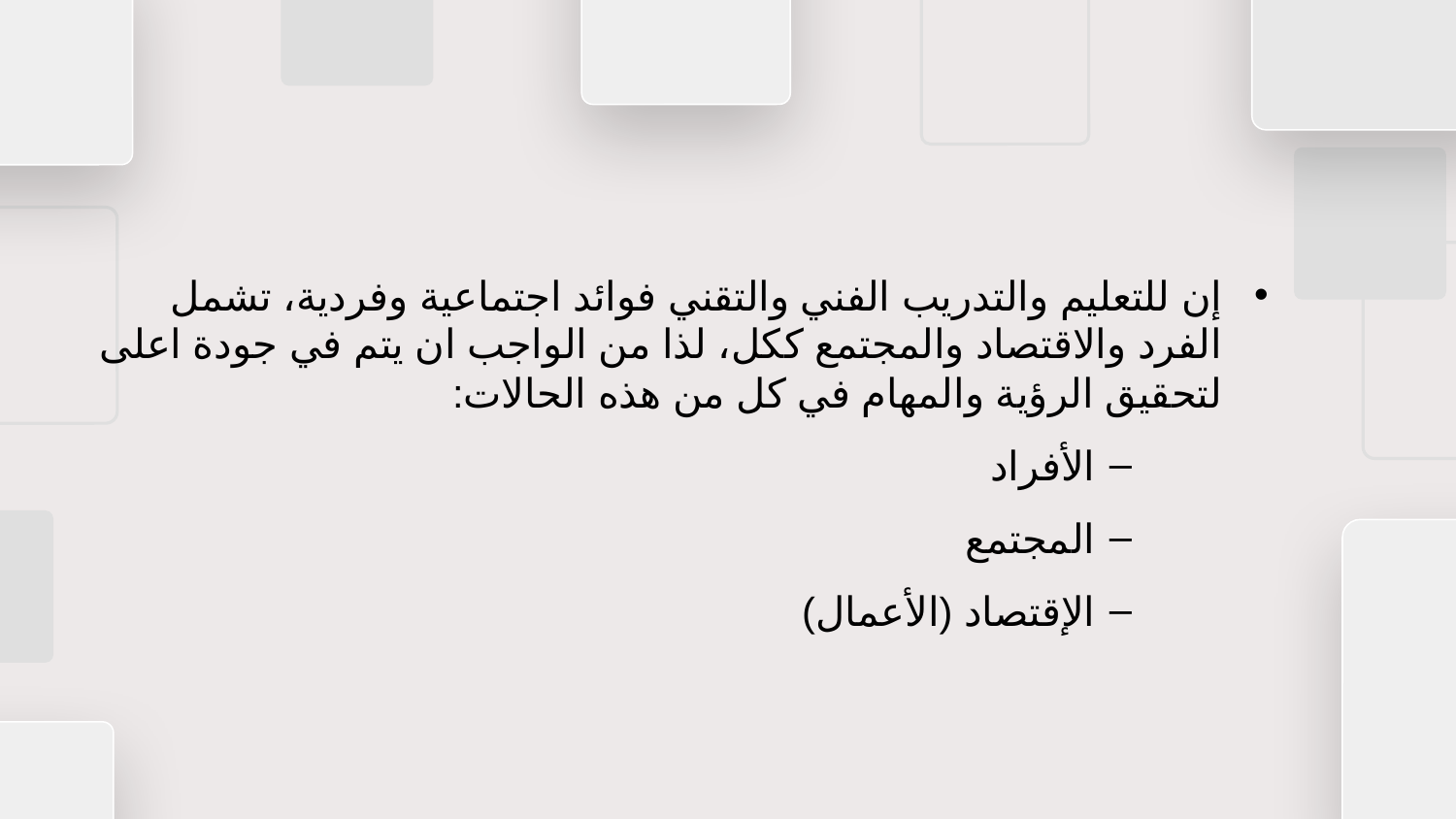

إن للتعليم والتدريب الفني والتقني فوائد اجتماعية وفردية، تشمل الفرد والاقتصاد والمجتمع ككل، لذا من الواجب ان يتم في جودة اعلى لتحقيق الرؤية والمهام في كل من هذه الحالات:
الأفراد
المجتمع
الإقتصاد (الأعمال)